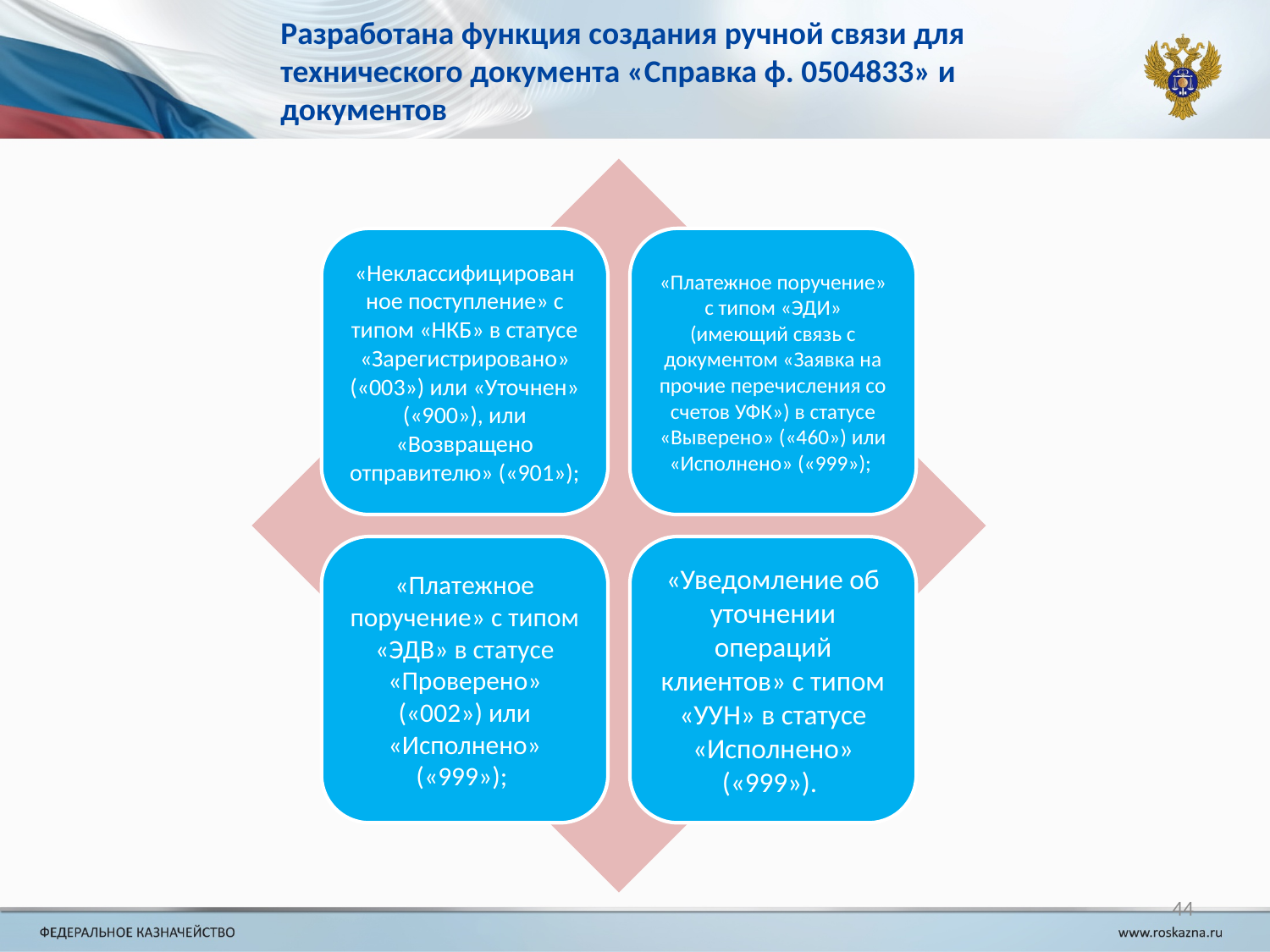

# Разработана функция создания ручной связи для технического документа «Справка ф. 0504833» и документов
«Неклассифицированное поступление» с типом «НКБ» в статусе «Зарегистрировано» («003») или «Уточнен» («900»), или «Возвращено отправителю» («901»);
«Платежное поручение» с типом «ЭДИ» (имеющий связь с документом «Заявка на прочие перечисления со счетов УФК») в статусе «Выверено» («460») или «Исполнено» («999»);
«Платежное поручение» с типом «ЭДВ» в статусе «Проверено» («002») или «Исполнено» («999»);
«Уведомление об уточнении операций клиентов» с типом «УУН» в статусе «Исполнено» («999»).
44